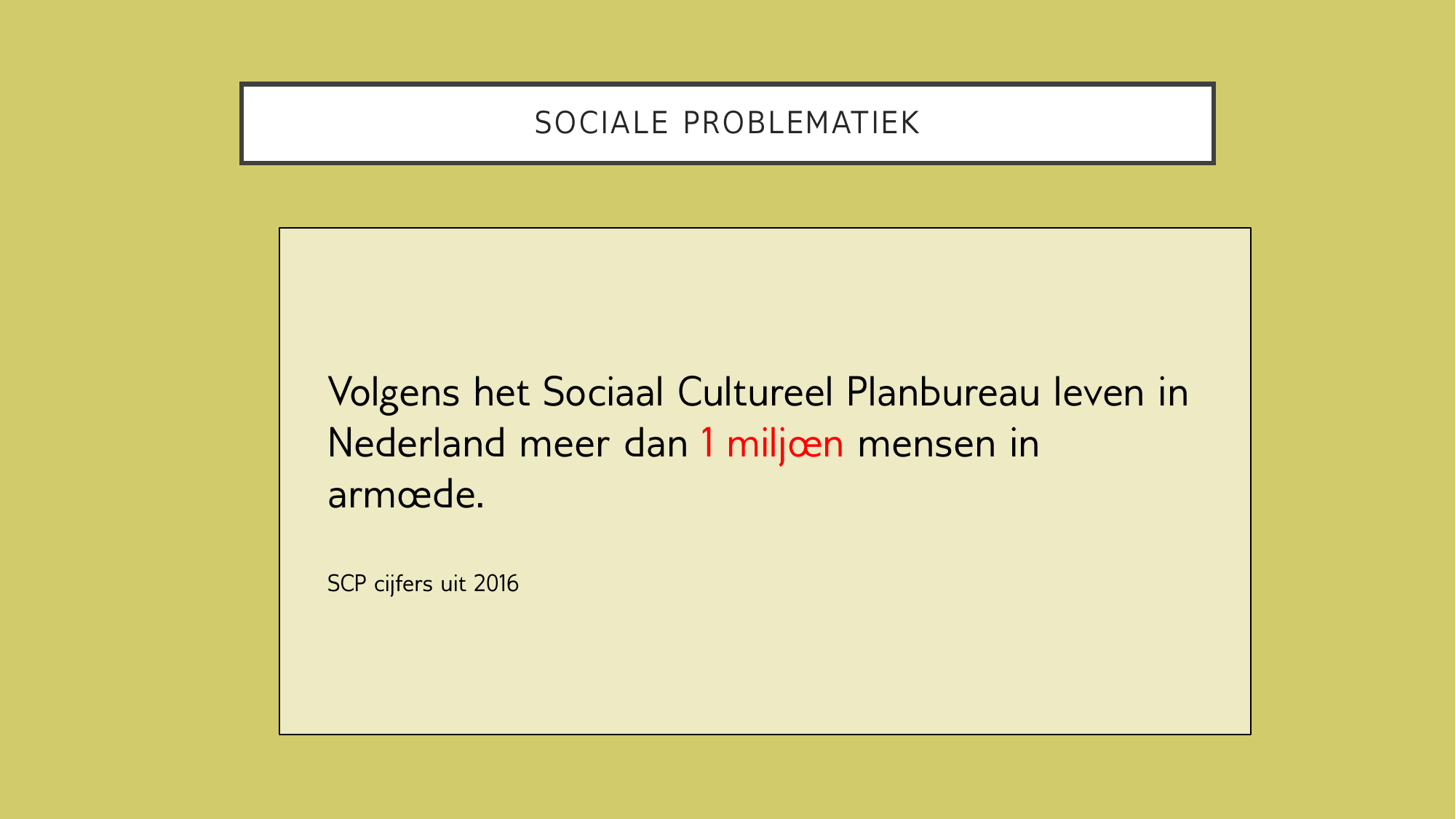

# Sociale problematiek

Volgens het Sociaal Cultureel Planbureau leven in Nederland meer dan 1 miljoen mensen in armoede.

SCP cijfers uit 2016